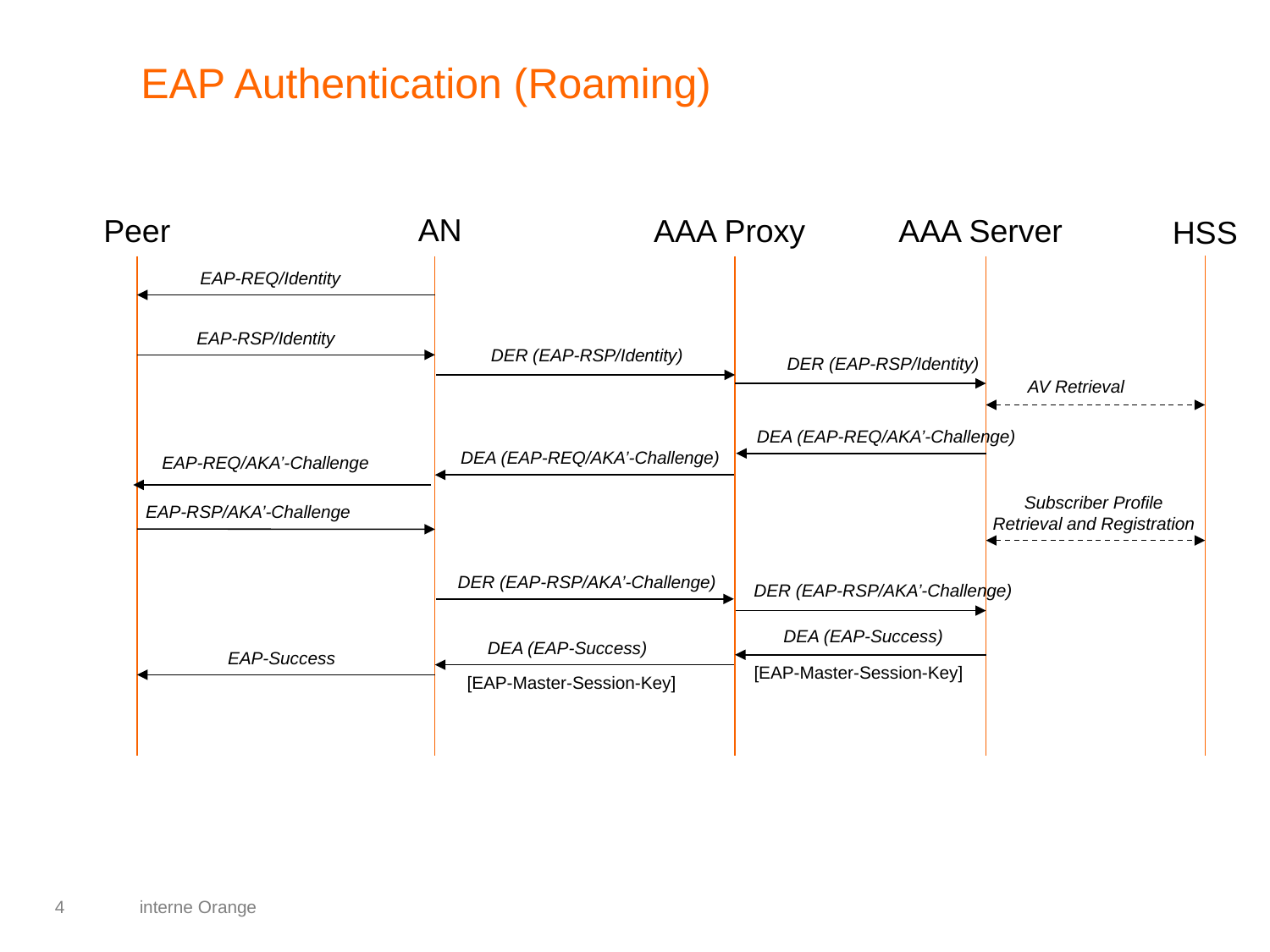

# EAP Authentication (Roaming)
AN
Peer
AAA Proxy
AAA Server
HSS
EAP-REQ/Identity
EAP-RSP/Identity
DER (EAP-RSP/Identity)
DER (EAP-RSP/Identity)
AV Retrieval
DEA (EAP-REQ/AKA’-Challenge)
DEA (EAP-REQ/AKA’-Challenge)
EAP-REQ/AKA’-Challenge
Subscriber Profile
Retrieval and Registration
EAP-RSP/AKA’-Challenge
DER (EAP-RSP/AKA’-Challenge)
DER (EAP-RSP/AKA’-Challenge)
DEA (EAP-Success)
DEA (EAP-Success)
EAP-Success
[EAP-Master-Session-Key]
[EAP-Master-Session-Key]